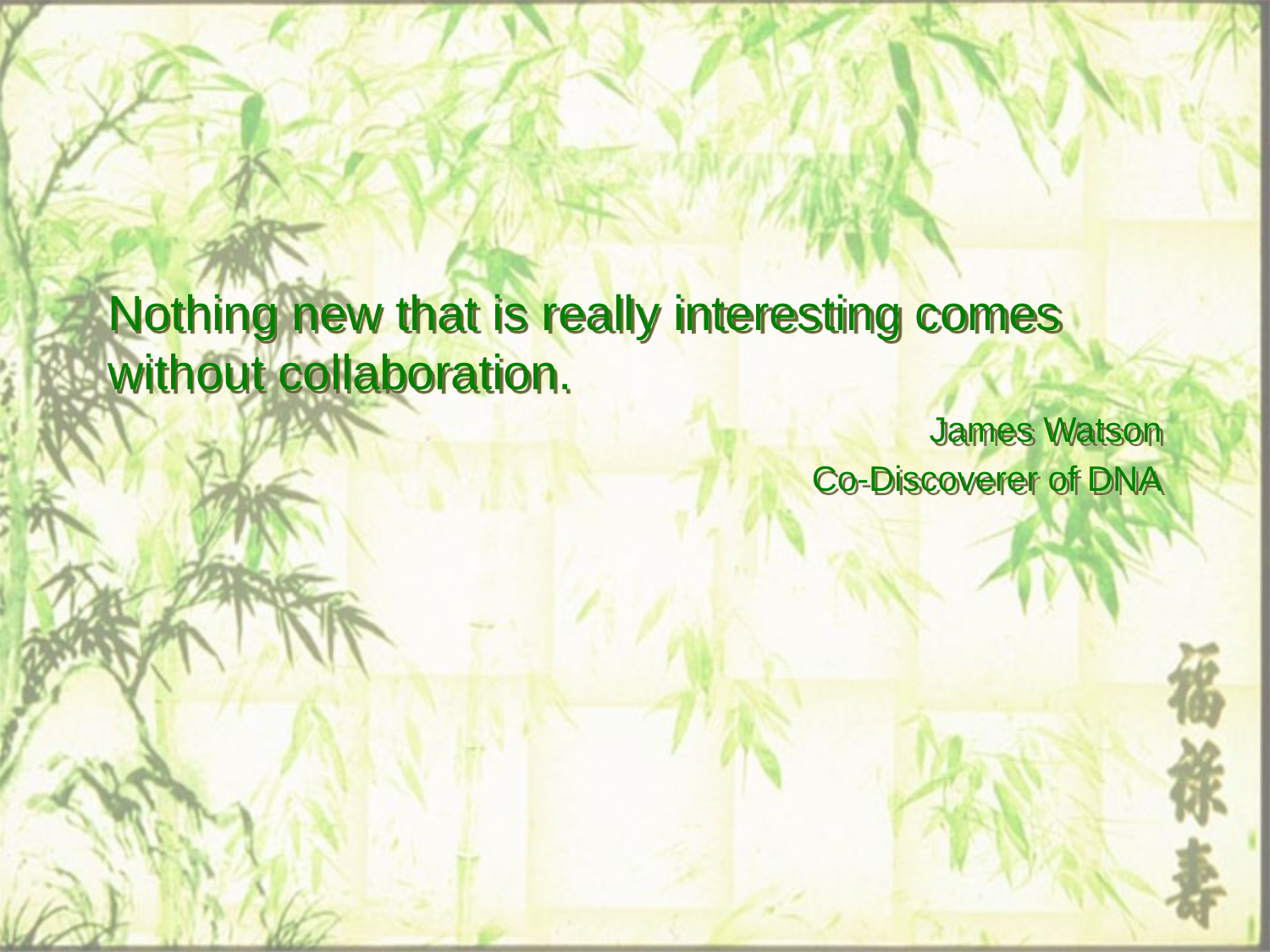

Nothing new that is really interesting comes without collaboration.
James Watson
Co-Discoverer of DNA